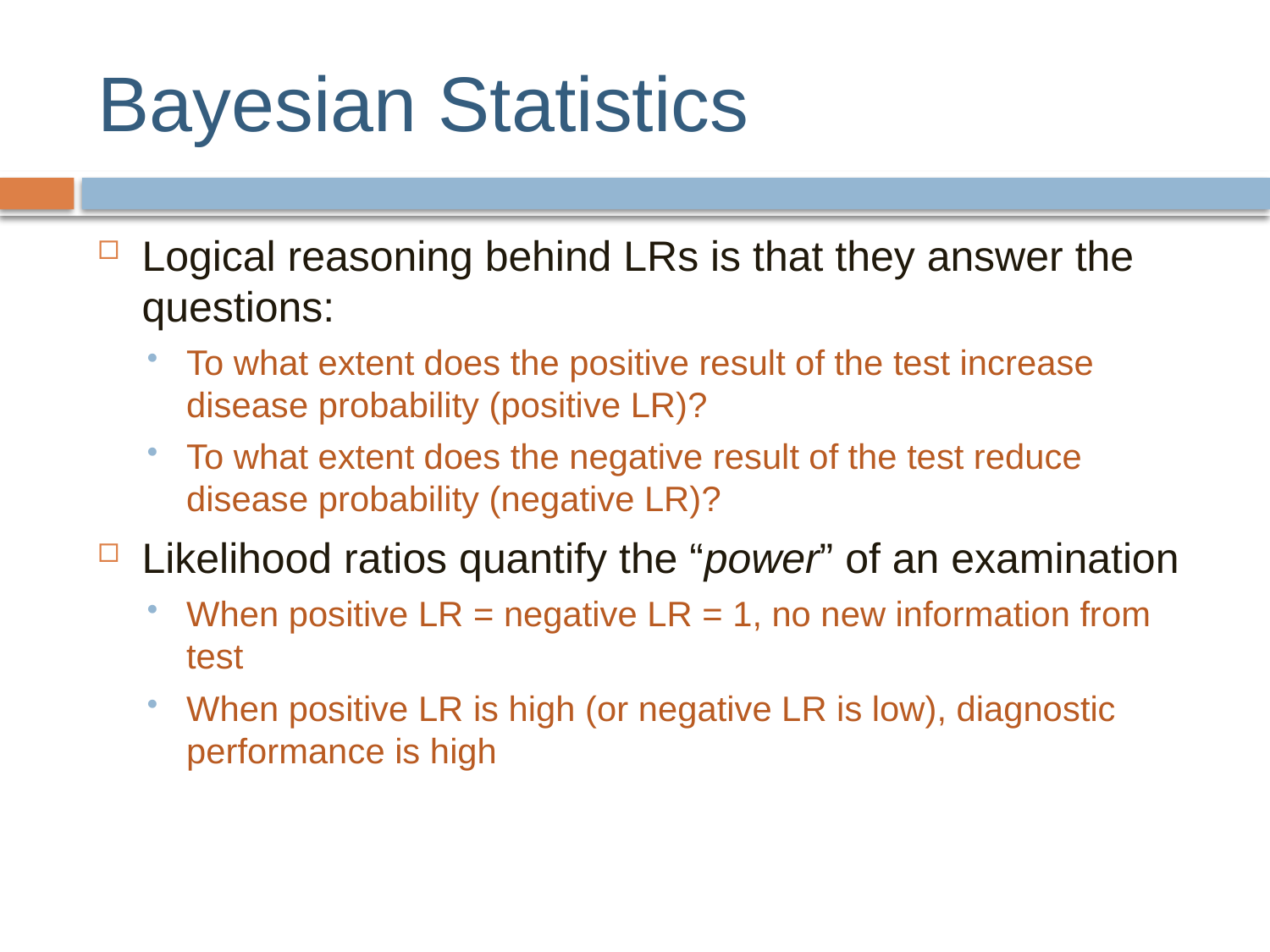

# Bayesian Statistics
Logical reasoning behind LRs is that they answer the questions:
To what extent does the positive result of the test increase disease probability (positive LR)?
To what extent does the negative result of the test reduce disease probability (negative LR)?
Likelihood ratios quantify the “power” of an examination
When positive LR = negative LR = 1, no new information from test
When positive LR is high (or negative LR is low), diagnostic performance is high